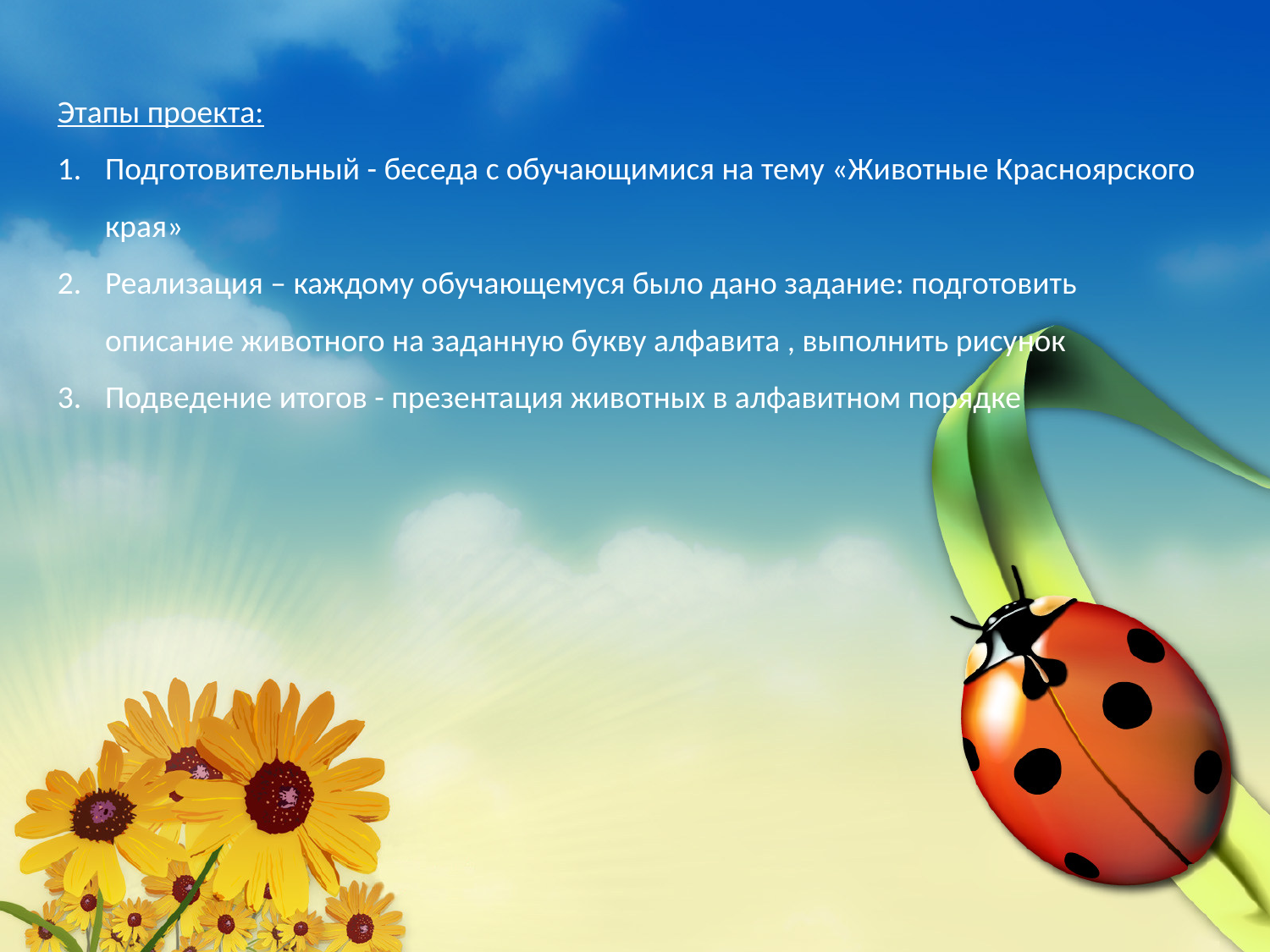

Этапы проекта:
Подготовительный - беседа с обучающимися на тему «Животные Красноярского края»
Реализация – каждому обучающемуся было дано задание: подготовить описание животного на заданную букву алфавита , выполнить рисунок
Подведение итогов - презентация животных в алфавитном порядке